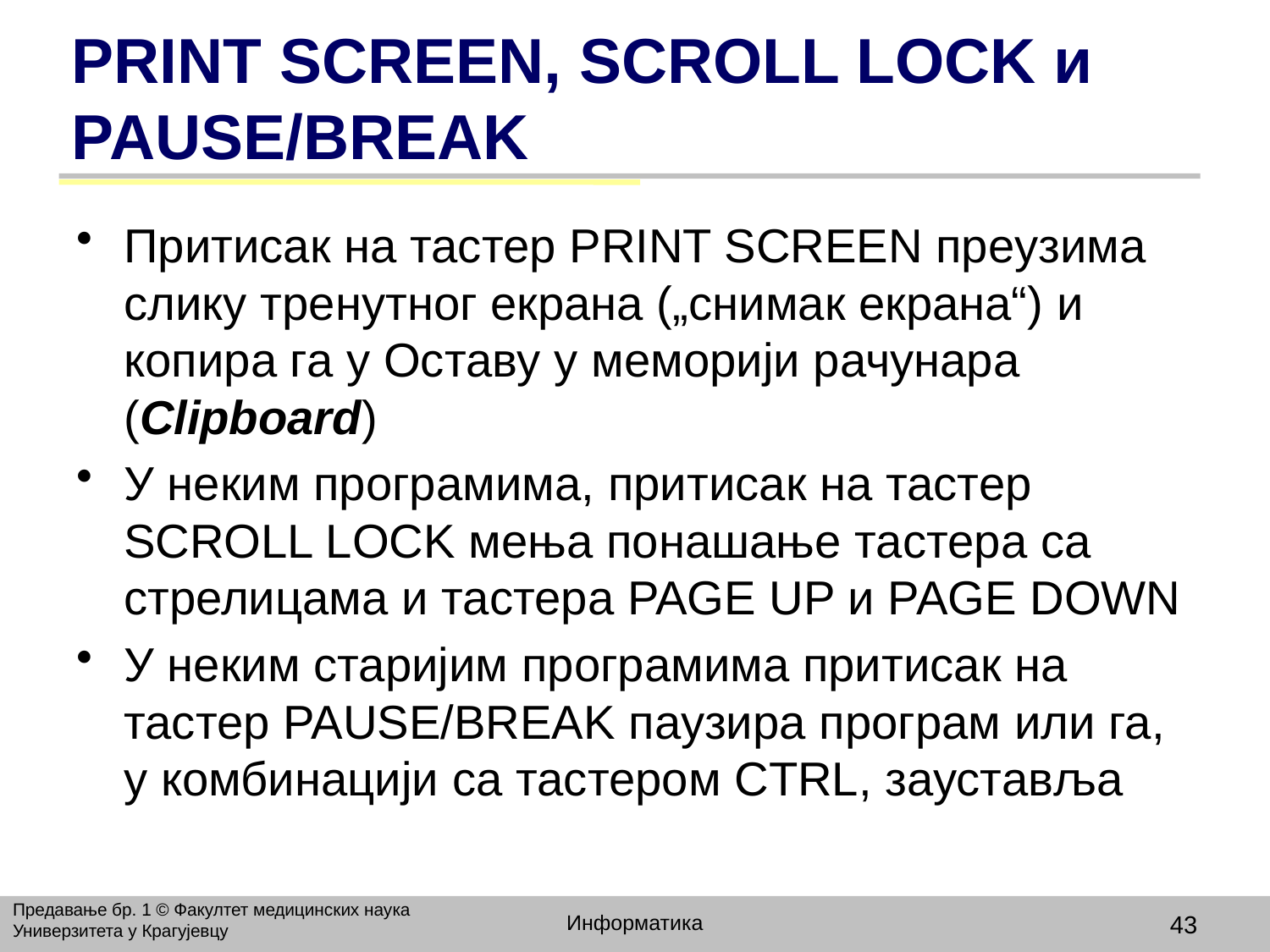

# PRINT SCREEN, SCROLL LOCK и PAUSE/BREAK
Притисак на тастер PRINT SCREEN преузима слику тренутног екрана („снимак екрана“) и копира га у Оставу у меморији рачунара (Clipboard)
У неким програмима, притисак на тастер SCROLL LOCK мења понашање тастера са стрелицама и тастера PAGE UP и PAGE DOWN
У неким старијим програмима притисак на тастер PAUSE/BREAK паузира програм или га, у комбинацији са тастером CTRL, зауставља
Предавање бр. 1 © Факултет медицинских наука Универзитета у Крагујевцу
Информатика
43